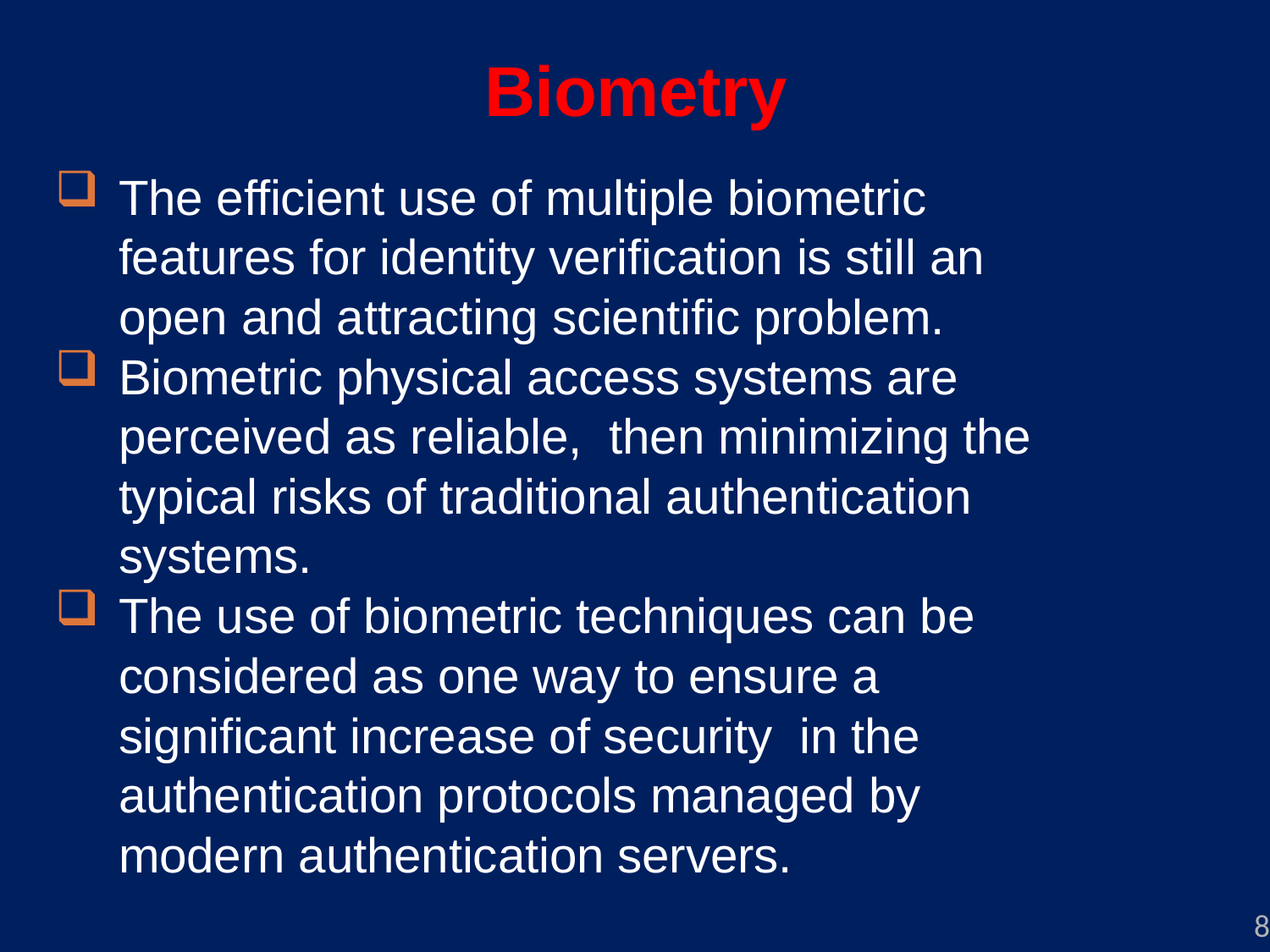

# Biometry
The efficient use of multiple biometric features for identity verification is still an open and attracting scientific problem.
Biometric physical access systems are perceived as reliable,  then minimizing the typical risks of traditional authentication systems.
The use of biometric techniques can be considered as one way to ensure a significant increase of security  in the authentication protocols managed by modern authentication servers.
8